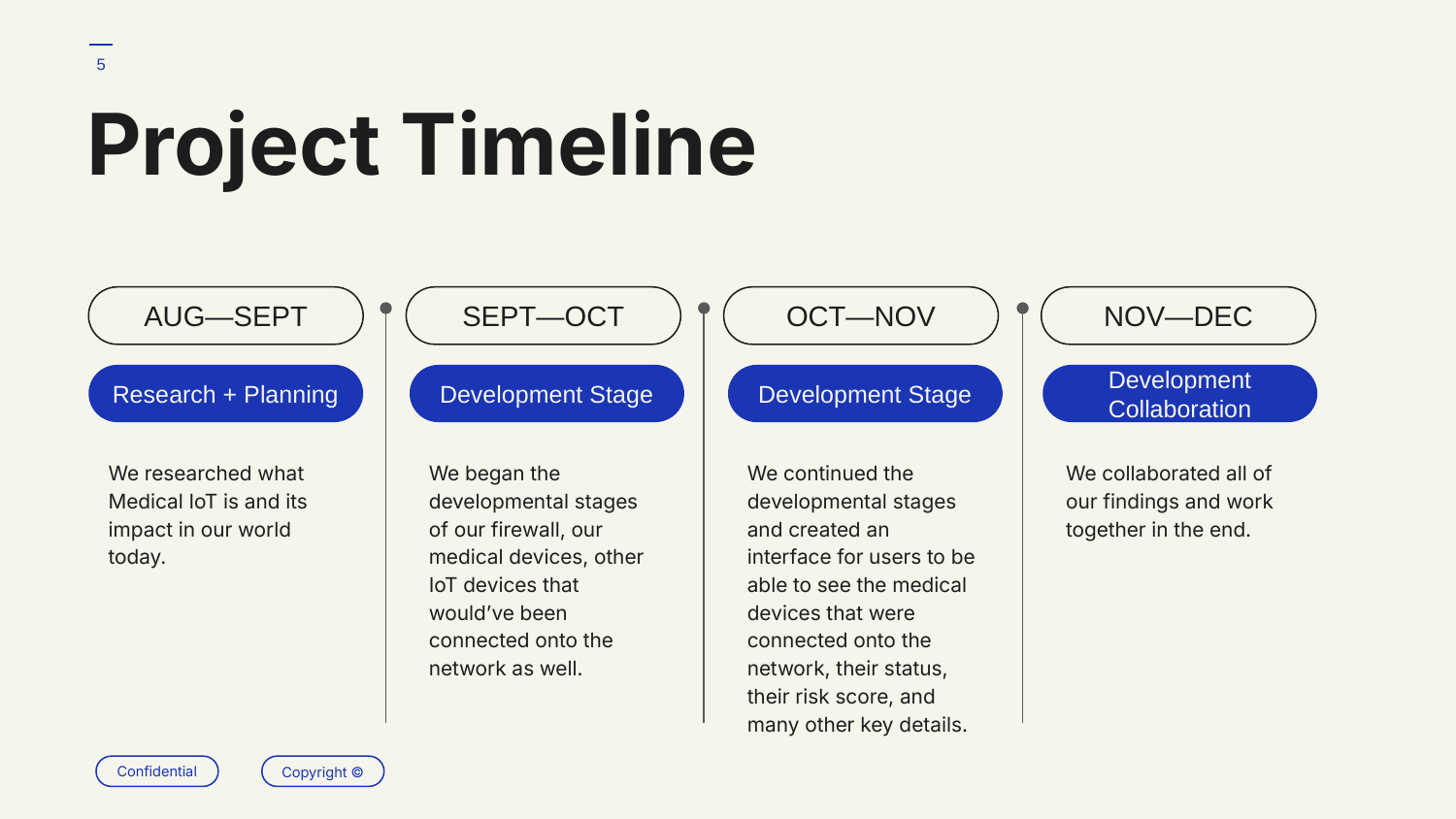

5
# Project Timeline
AUG—SEPT
SEPT—OCT
OCT—NOV
NOV—DEC
Research + Planning
Development Stage
Development Stage
Development Collaboration
We researched what Medical IoT is and its impact in our world today.

We began the developmental stages of our firewall, our medical devices, other IoT devices that would’ve been connected onto the network as well.

We continued the developmental stages and created an interface for users to be able to see the medical devices that were connected onto the network, their status, their risk score, and many other key details.

We collaborated all of our findings and work together in the end.